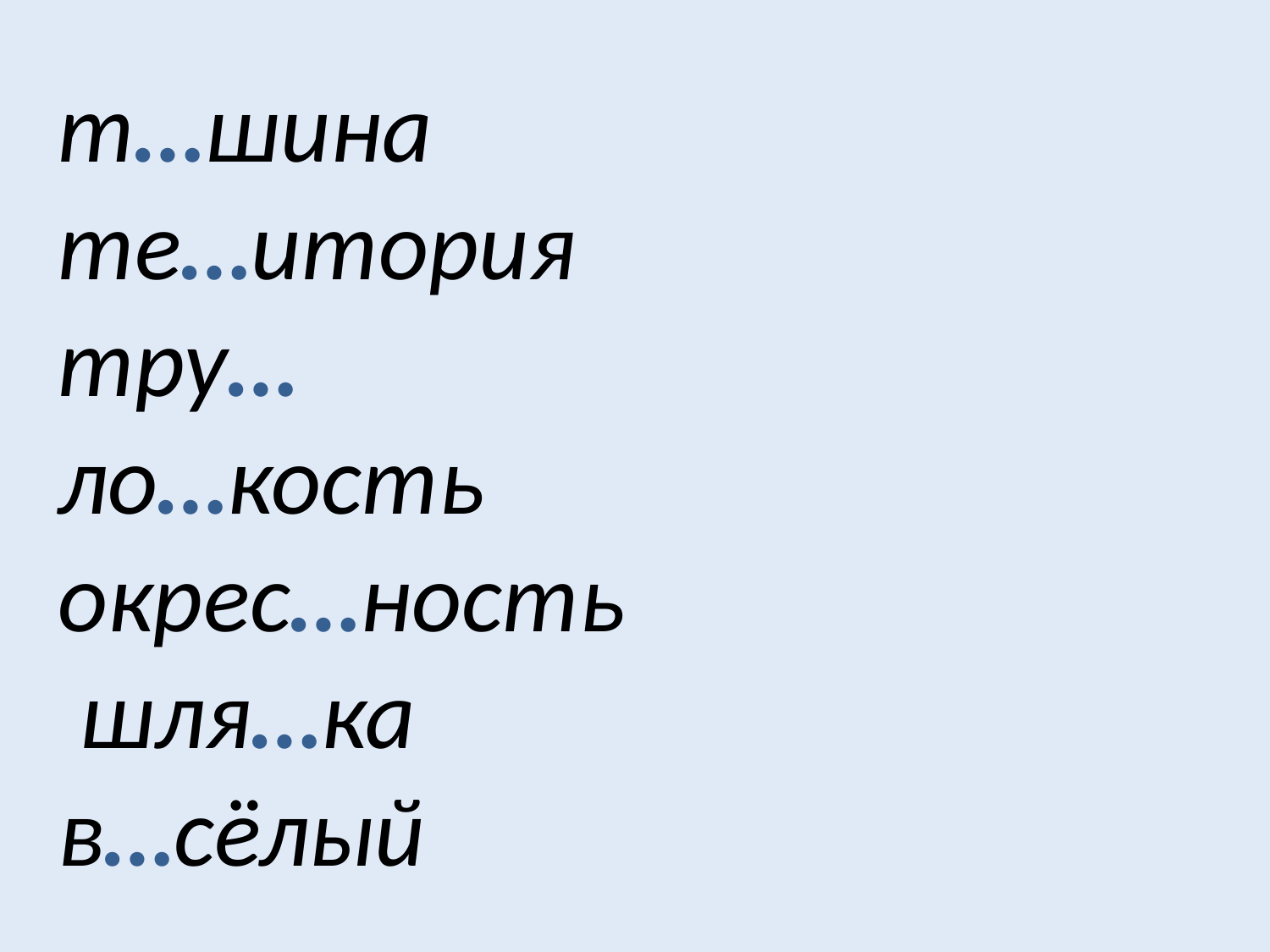

# т…шина те…итория тру… ло…кость окрес…ность шля…ка в…сёлый